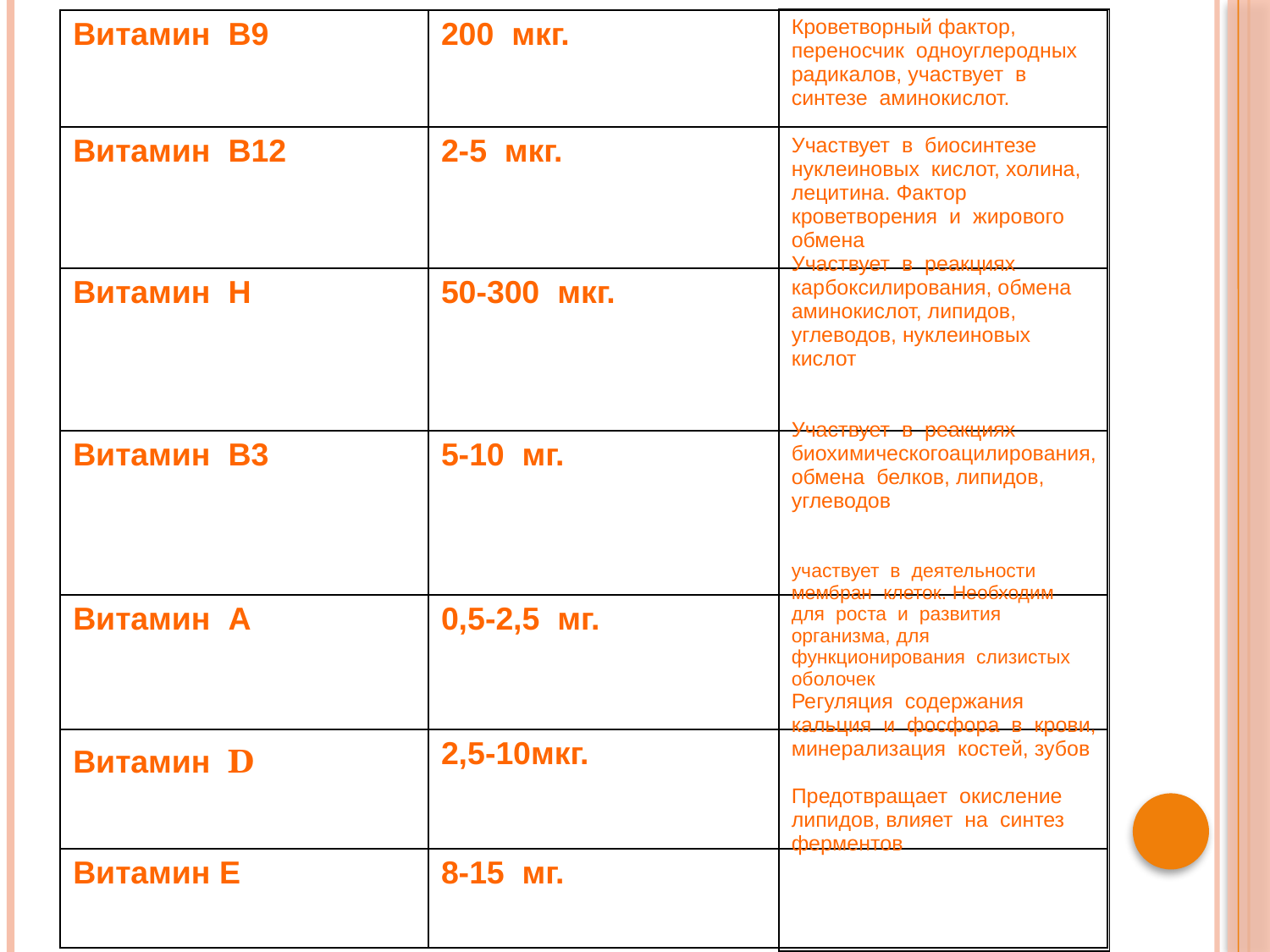

| Кроветворный фактор, переносчик одноуглеродных радикалов, участвует в синтезе аминокислот. Участвует в биосинтезе нуклеиновых кислот, холина, лецитина. Фактор кроветворения и жирового обмена Участвует в реакциях карбоксилирования, обмена аминокислот, липидов, углеводов, нуклеиновых кислот Участвует в реакциях биохимическогоацилирования, обмена белков, липидов, углеводов участвует в деятельности мембран клеток. Необходим для роста и развития организма, для функционирования слизистых оболочек Регуляция содержания кальция и фосфора в крови, минерализация костей, зубов Предотвращает окисление липидов, влияет на синтез ферментов |
| --- |
| Витамин В9 | 200 мкг. |
| --- | --- |
| Витамин В12 | 2-5 мкг. |
| Витамин Н | 50-300 мкг. |
| Витамин В3 | 5-10 мг. |
| Витамин А | 0,5-2,5 мг. |
| Витамин D | 2,5-10мкг. |
| Витамин Е | 8-15 мг. |
#